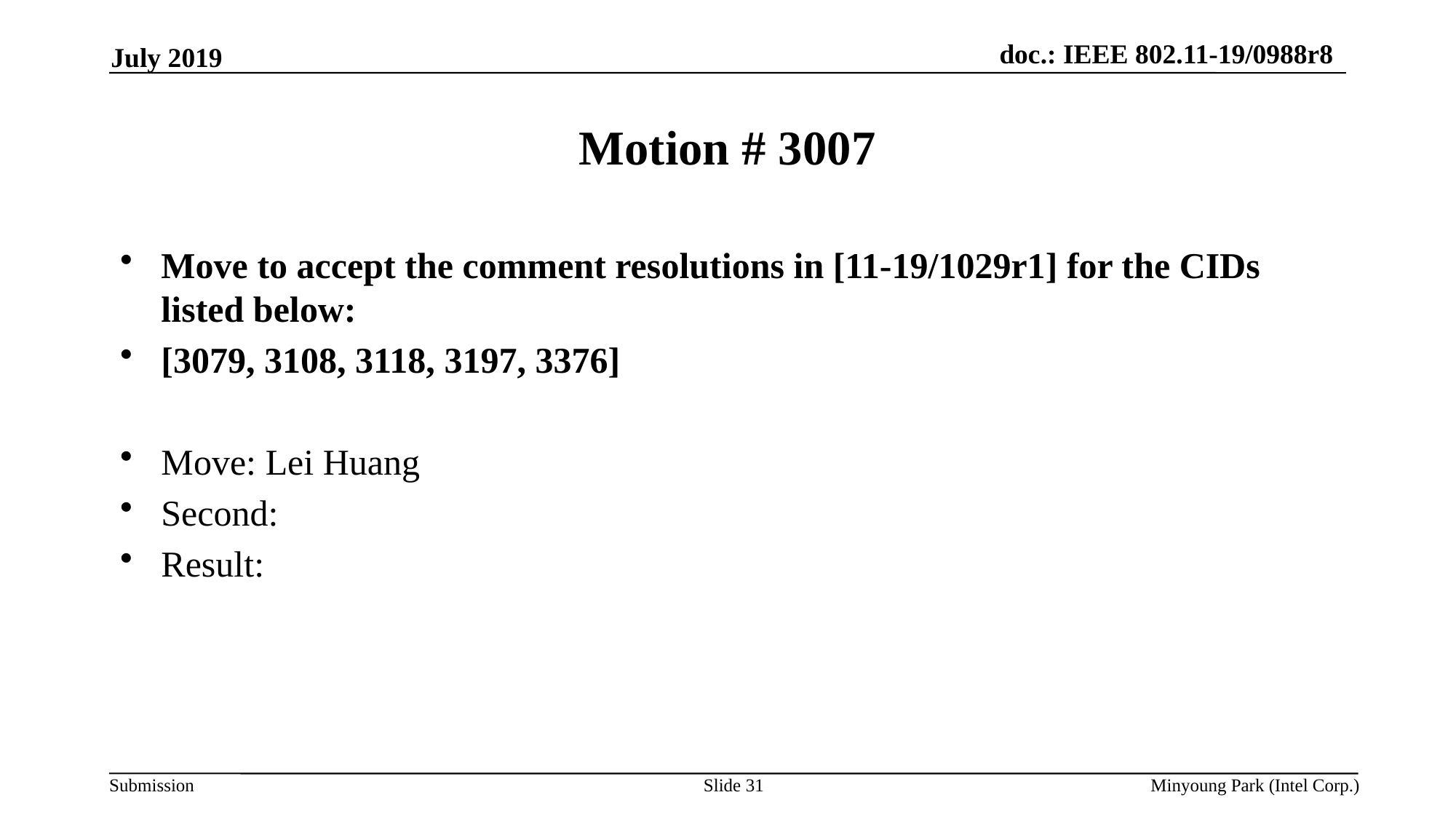

July 2019
# Motion # 3007
Move to accept the comment resolutions in [11-19/1029r1] for the CIDs listed below:
[3079, 3108, 3118, 3197, 3376]

Move: Lei Huang
Second:
Result:

Slide 31
Minyoung Park (Intel Corp.)